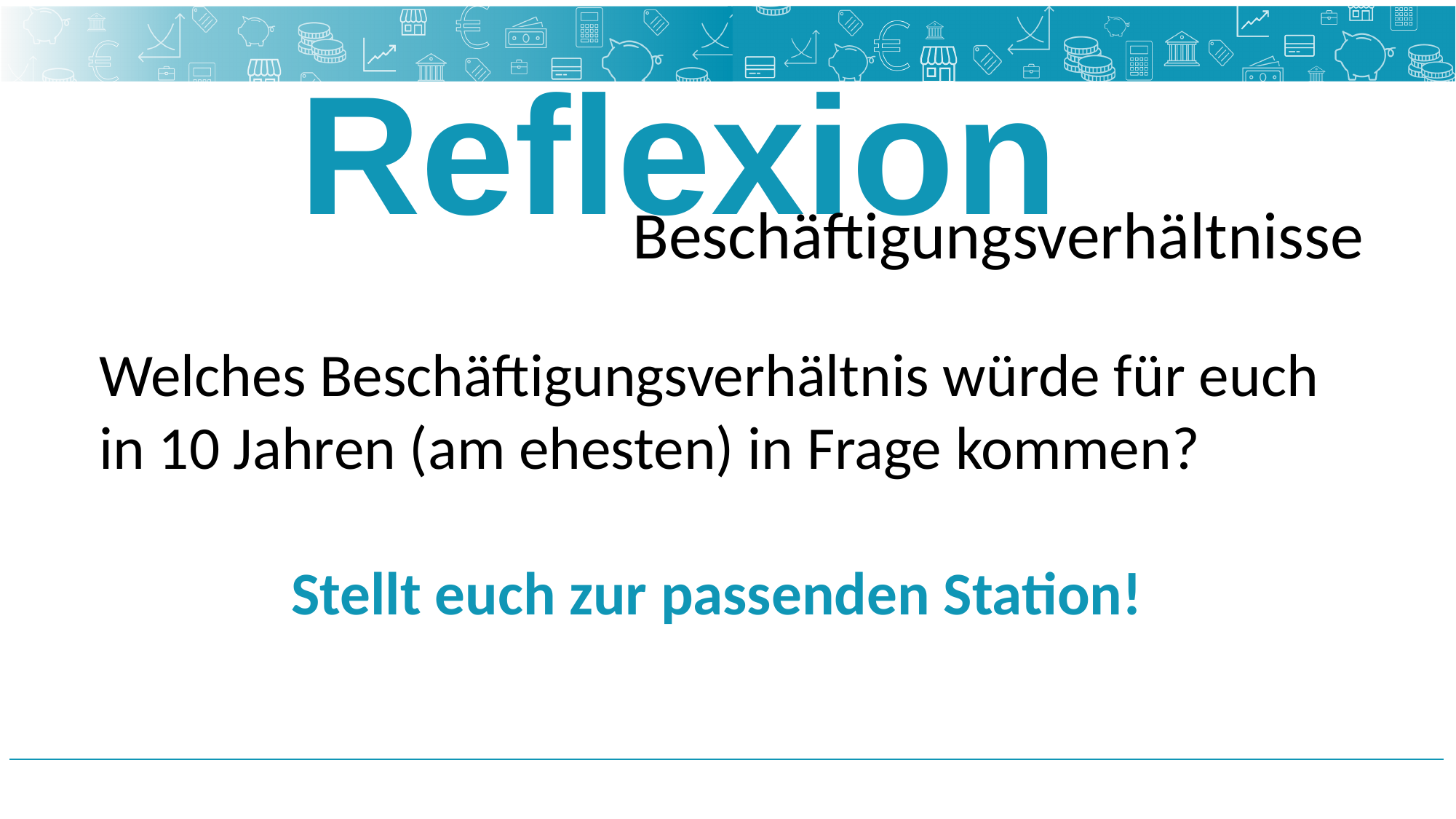

# Reflexion
Beschäftigungsverhältnisse
Welches Beschäftigungsverhältnis würde für euch in 10 Jahren (am ehesten) in Frage kommen?

Stellt euch zur passenden Station!